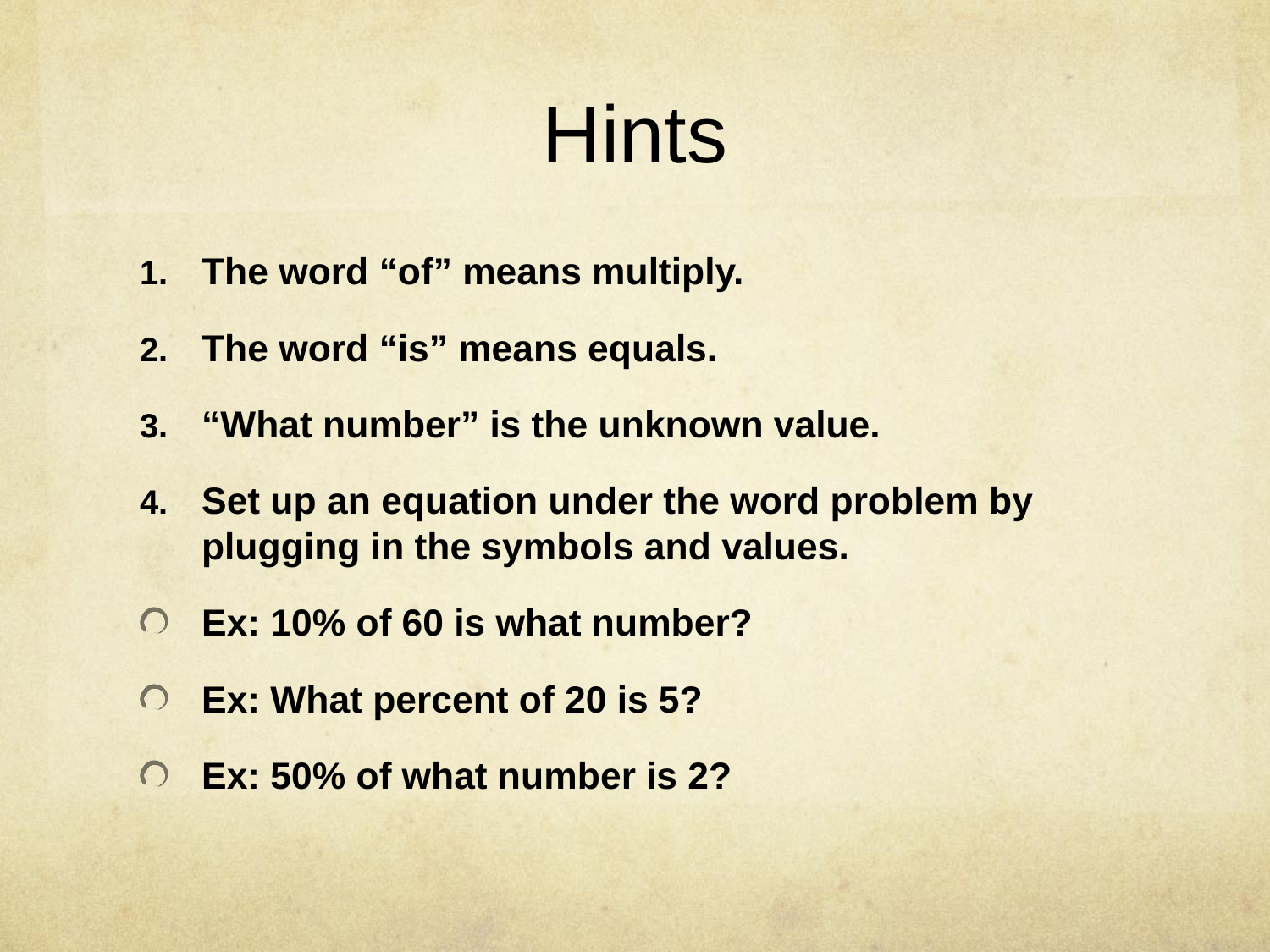

# Hints
The word “of” means multiply.
The word “is” means equals.
“What number” is the unknown value.
Set up an equation under the word problem by plugging in the symbols and values.
Ex: 10% of 60 is what number?
Ex: What percent of 20 is 5?
Ex: 50% of what number is 2?